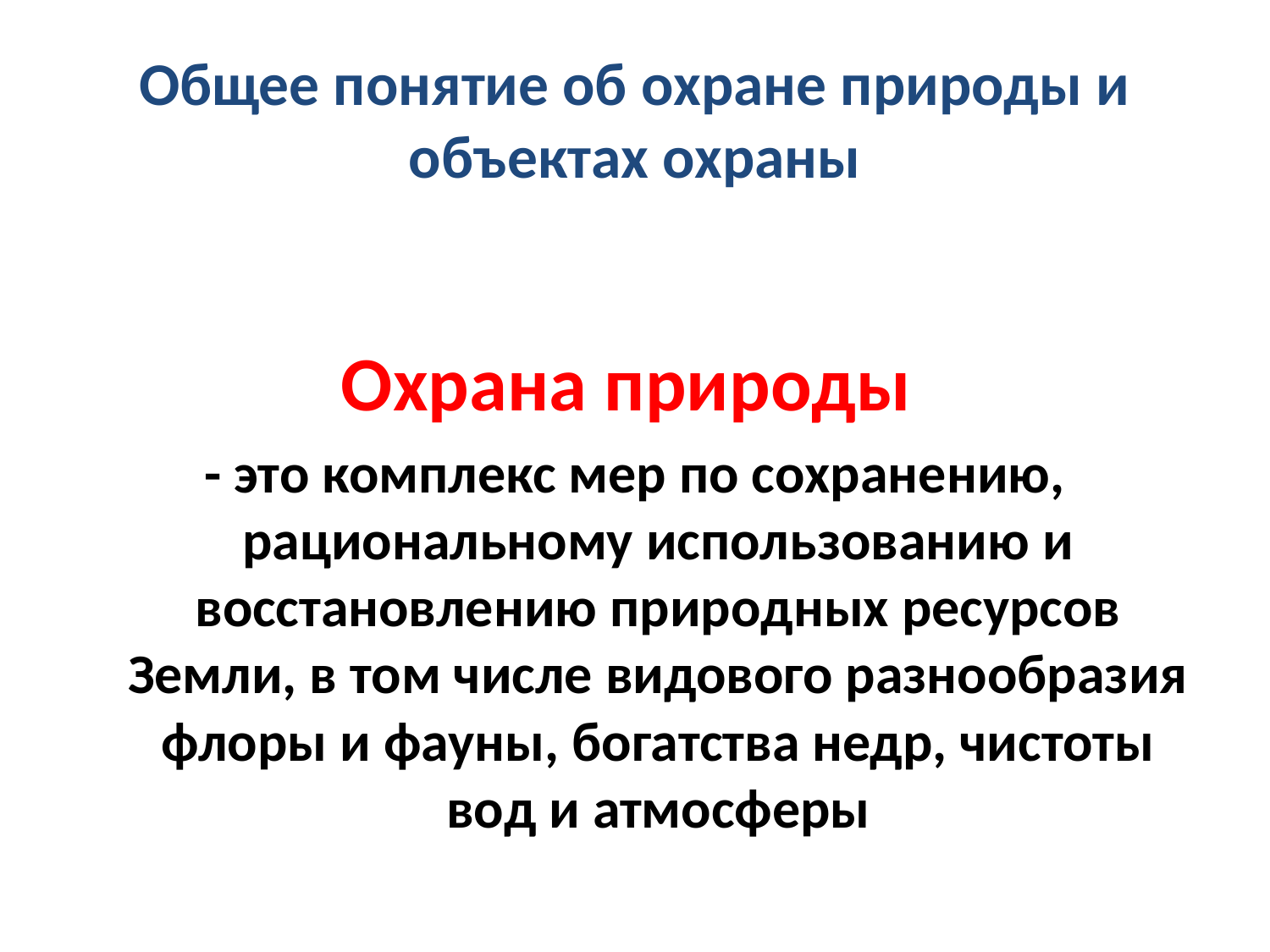

# Общее понятие об охране природы и объектах охраны
Охрана природы
- это комплекс мер по сохранению, рациональному использованию и восстановлению природных ресурсов Земли, в том числе видового разнообразия флоры и фауны, богатства недр, чистоты вод и атмосферы